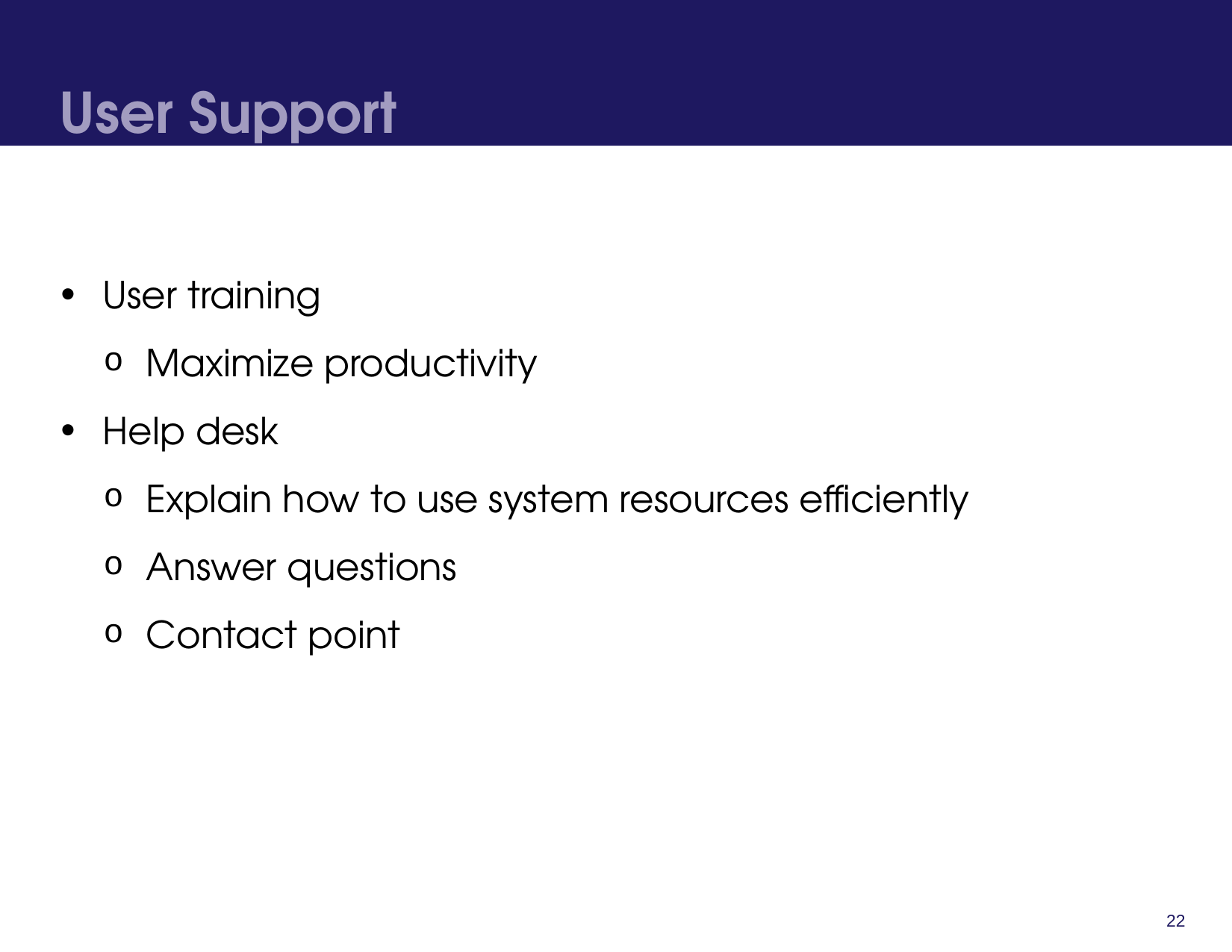

# User Support
User training
Maximize productivity
Help desk
Explain how to use system resources efficiently
Answer questions
Contact point

22